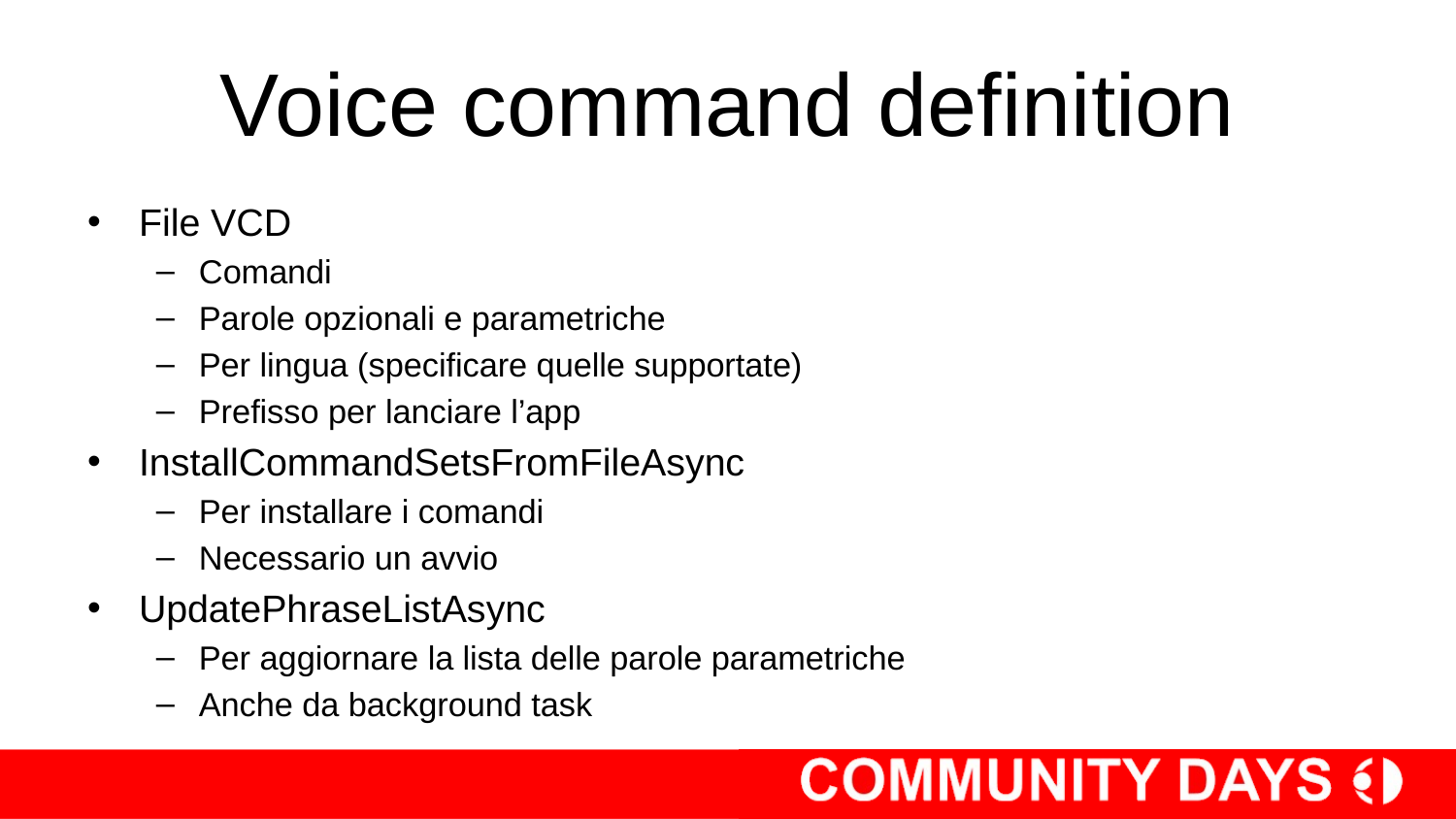

# Voice command definition
File VCD
Comandi
Parole opzionali e parametriche
Per lingua (specificare quelle supportate)
Prefisso per lanciare l’app
InstallCommandSetsFromFileAsync
Per installare i comandi
Necessario un avvio
UpdatePhraseListAsync
Per aggiornare la lista delle parole parametriche
Anche da background task